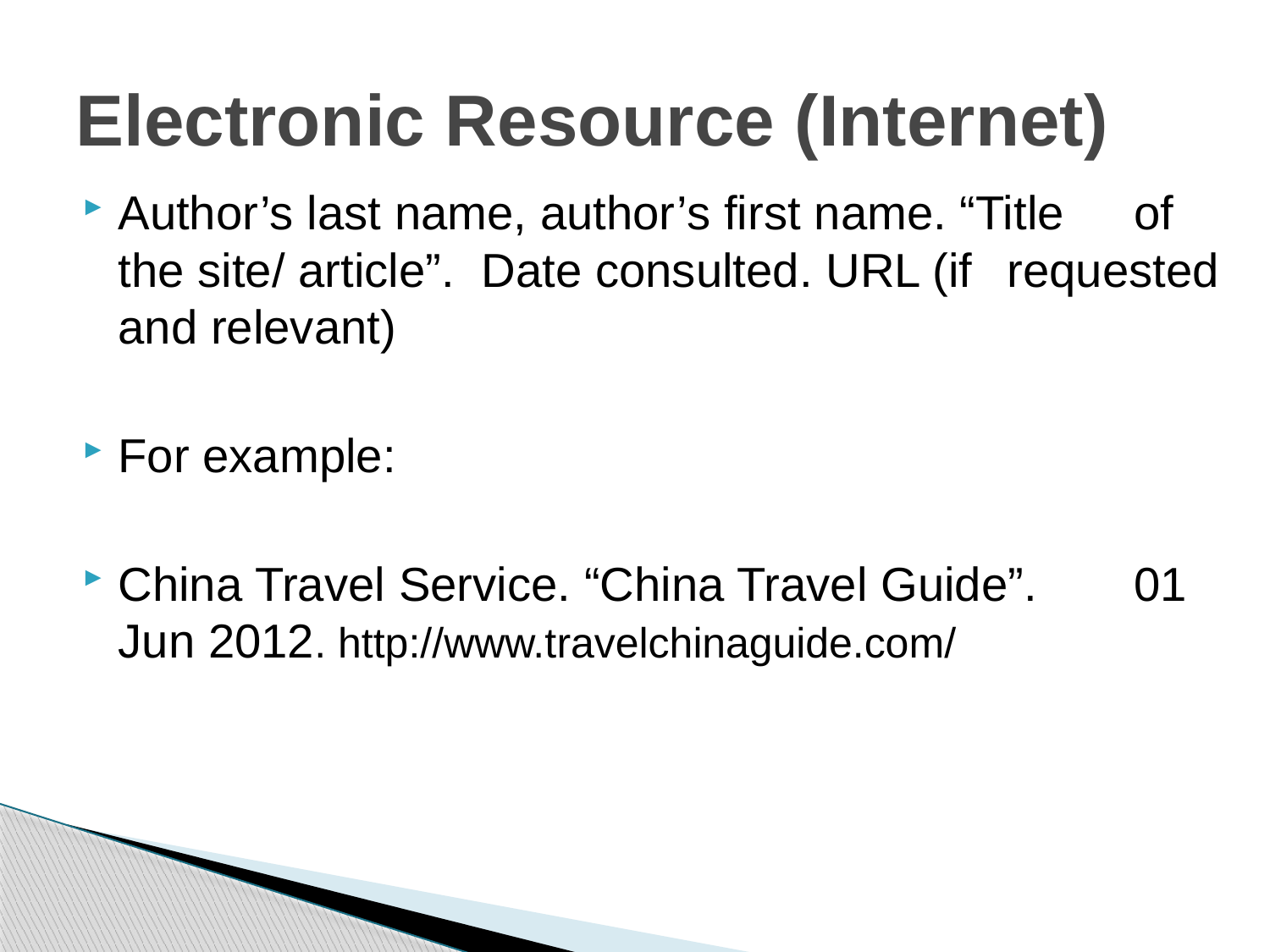

# Electronic Resource (Internet)
Author’s last name, author’s first name. “Title 	of the site/ article”.  Date consulted. URL (if 	requested and relevant)

For example:

China Travel Service. “China Travel Guide”. 	01 Jun 2012. http://www.travelchinaguide.com/